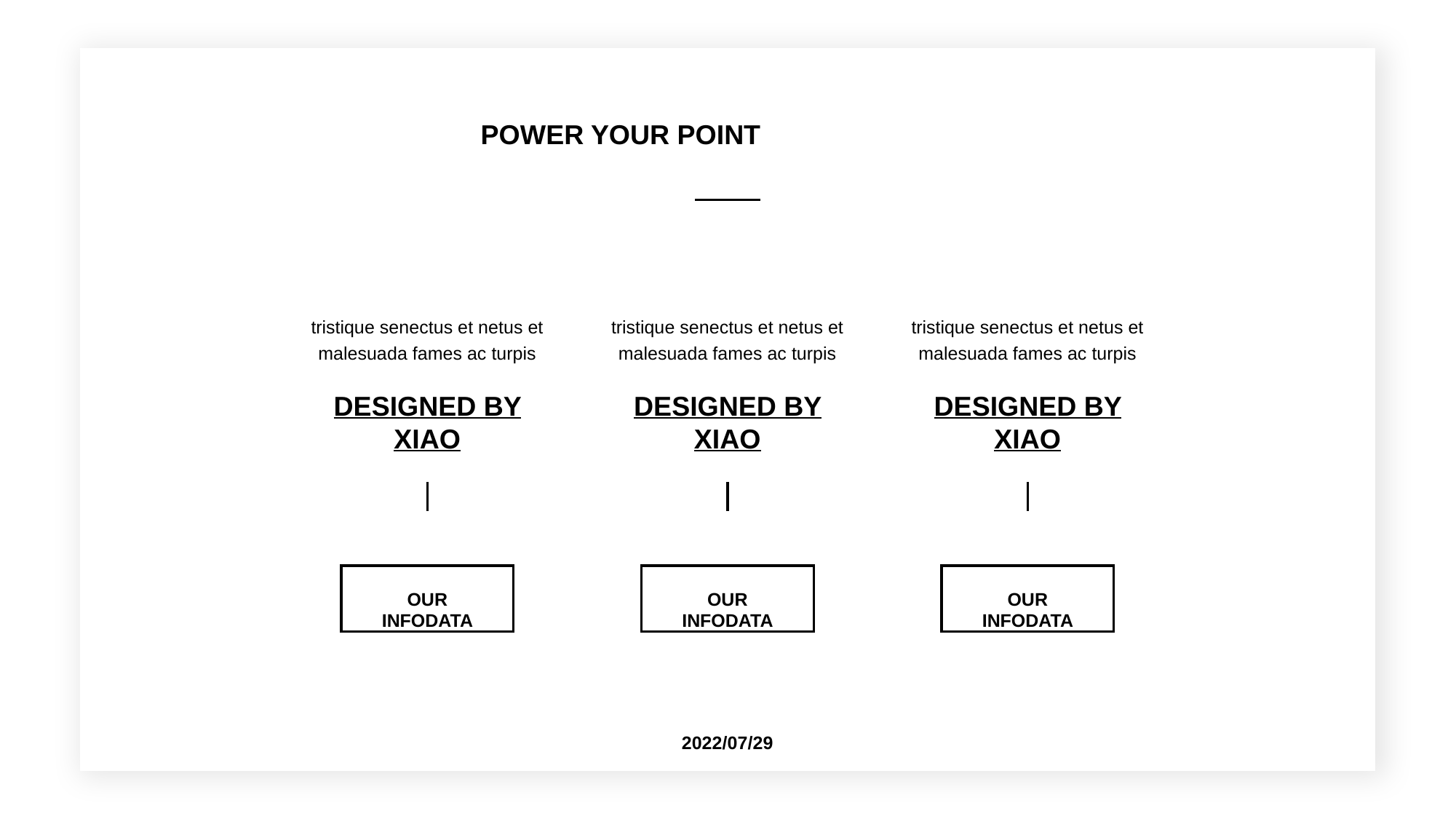

5
5
POWER YOUR POINT
tristique senectus et netus et malesuada fames ac turpis
tristique senectus et netus et malesuada fames ac turpis
tristique senectus et netus et malesuada fames ac turpis
DESIGNED BY XIAO
DESIGNED BY XIAO
DESIGNED BY XIAO

OUR INFODATA
OUR INFODATA
OUR INFODATA
2022/07/29